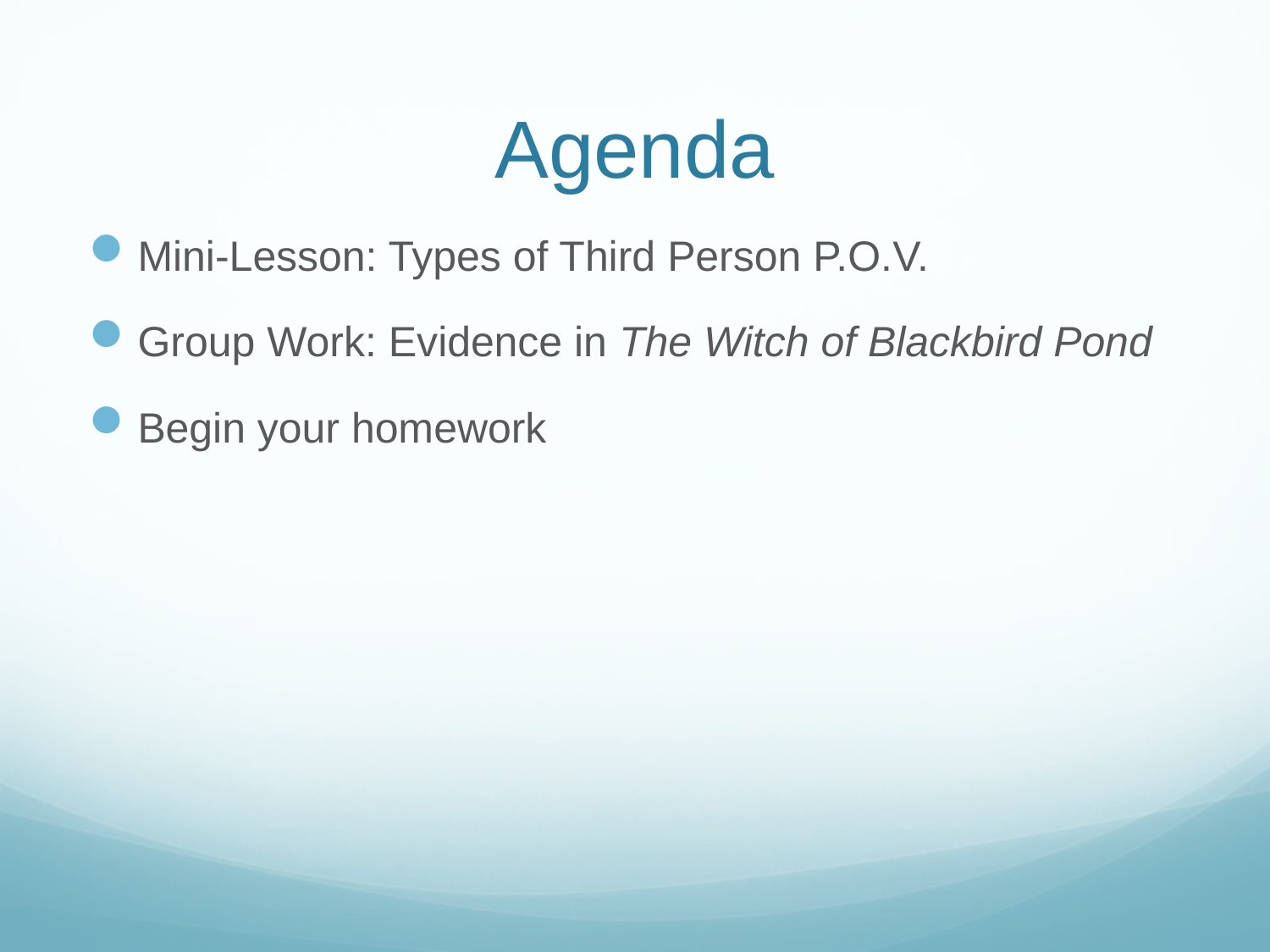

# Agenda
Mini-Lesson: Types of Third Person P.O.V.
Group Work: Evidence in The Witch of Blackbird Pond
Begin your homework